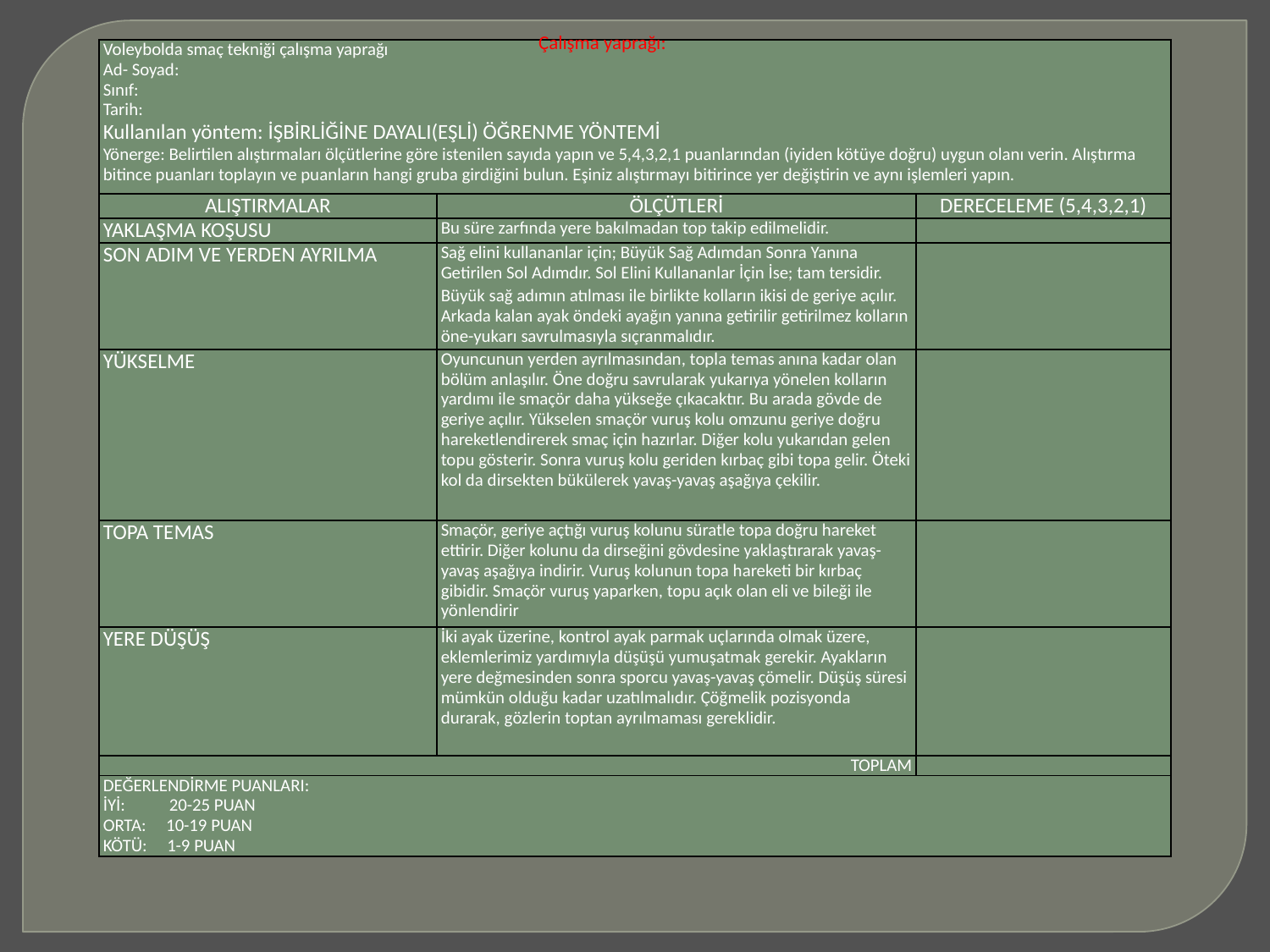

Çalışma yaprağı:
| Voleybolda smaç tekniği çalışma yaprağı Ad- Soyad: Sınıf: Tarih: Kullanılan yöntem: İŞBİRLİĞİNE DAYALI(EŞLİ) ÖĞRENME YÖNTEMİ Yönerge: Belirtilen alıştırmaları ölçütlerine göre istenilen sayıda yapın ve 5,4,3,2,1 puanlarından (iyiden kötüye doğru) uygun olanı verin. Alıştırma bitince puanları toplayın ve puanların hangi gruba girdiğini bulun. Eşiniz alıştırmayı bitirince yer değiştirin ve aynı işlemleri yapın. |  |  |
| --- | --- | --- |
| ALIŞTIRMALAR | ÖLÇÜTLERİ | DERECELEME (5,4,3,2,1) |
| YAKLAŞMA KOŞUSU | Bu süre zarfında yere bakılmadan top takip edilmelidir. |  |
| SON ADIM VE YERDEN AYRILMA | Sağ elini kullananlar için; Büyük Sağ Adımdan Sonra Yanına Getirilen Sol Adımdır. Sol Elini Kullananlar İçin İse; tam tersidir. Büyük sağ adımın atılması ile birlikte kolların ikisi de geriye açılır. Arkada kalan ayak öndeki ayağın yanına getirilir getirilmez kolların öne-yukarı savrulmasıyla sıçranmalıdır. |  |
| YÜKSELME | Oyuncunun yerden ayrılmasından, topla temas anına kadar olan bölüm anlaşılır. Öne doğru savrularak yukarıya yönelen kolların yardımı ile smaçör daha yükseğe çıkacaktır. Bu arada gövde de geriye açılır. Yükselen smaçör vuruş kolu omzunu geriye doğru hareketlendirerek smaç için hazırlar. Diğer kolu yukarıdan gelen topu gösterir. Sonra vuruş kolu geriden kırbaç gibi topa gelir. Öteki kol da dirsekten bükülerek yavaş-yavaş aşağıya çekilir. |  |
| TOPA TEMAS | Smaçör, geriye açtığı vuruş kolunu süratle topa doğru hareket ettirir. Diğer kolunu da dirseğini gövdesine yaklaştırarak yavaş-yavaş aşağıya indirir. Vuruş kolunun topa hareketi bir kırbaç gibidir. Smaçör vuruş yaparken, topu açık olan eli ve bileği ile yönlendirir |  |
| YERE DÜŞÜŞ | İki ayak üzerine, kontrol ayak parmak uçlarında olmak üzere, eklemlerimiz yardımıyla düşüşü yumuşatmak gerekir. Ayakların yere değmesinden sonra sporcu yavaş-yavaş çömelir. Düşüş süresi mümkün olduğu kadar uzatılmalıdır. Çöğmelik pozisyonda durarak, gözlerin toptan ayrılmaması gereklidir. |  |
| TOPLAM |  |  |
| DEĞERLENDİRME PUANLARI: İYİ: 20-25 PUAN ORTA: 10-19 PUAN KÖTÜ: 1-9 PUAN |  |  |